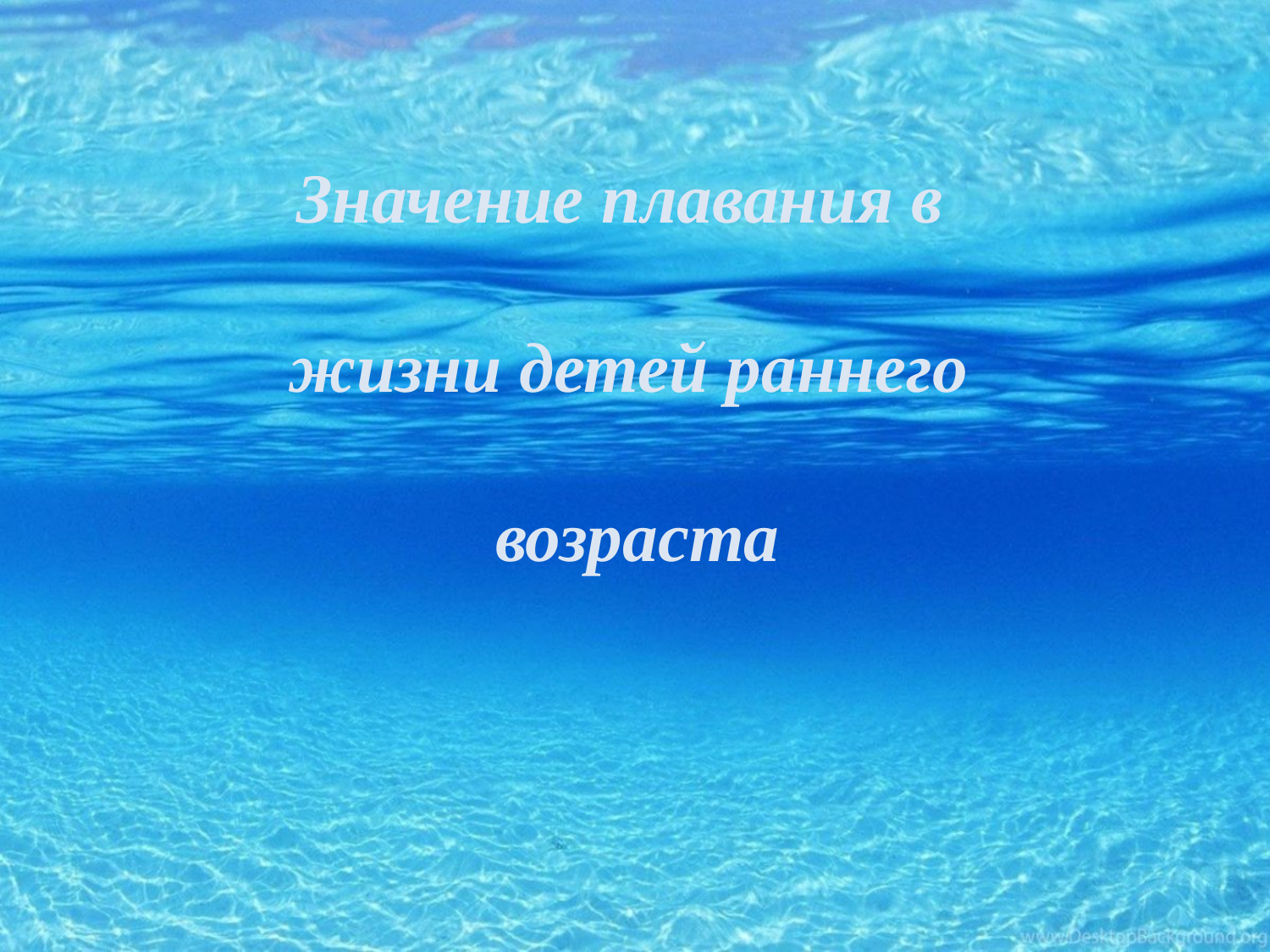

Значение плавания в

жизни детей раннего

 возраста